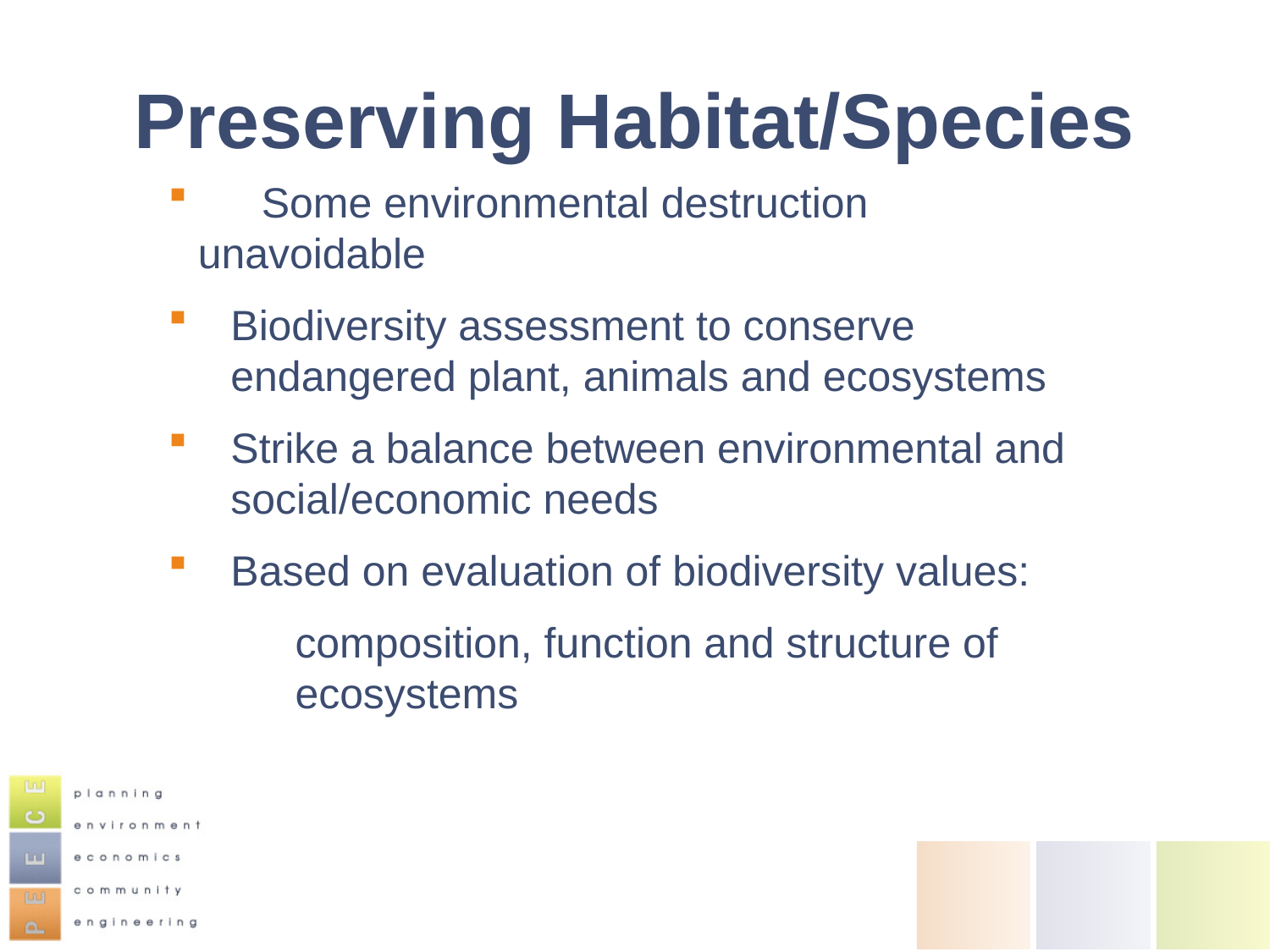

# Preserving Habitat/Species

		Some environmental destruction unavoidable
Biodiversity assessment to conserve endangered plant, animals and ecosystems
Strike a balance between environmental and social/economic needs
Based on evaluation of biodiversity values:
composition, function and structure of ecosystems